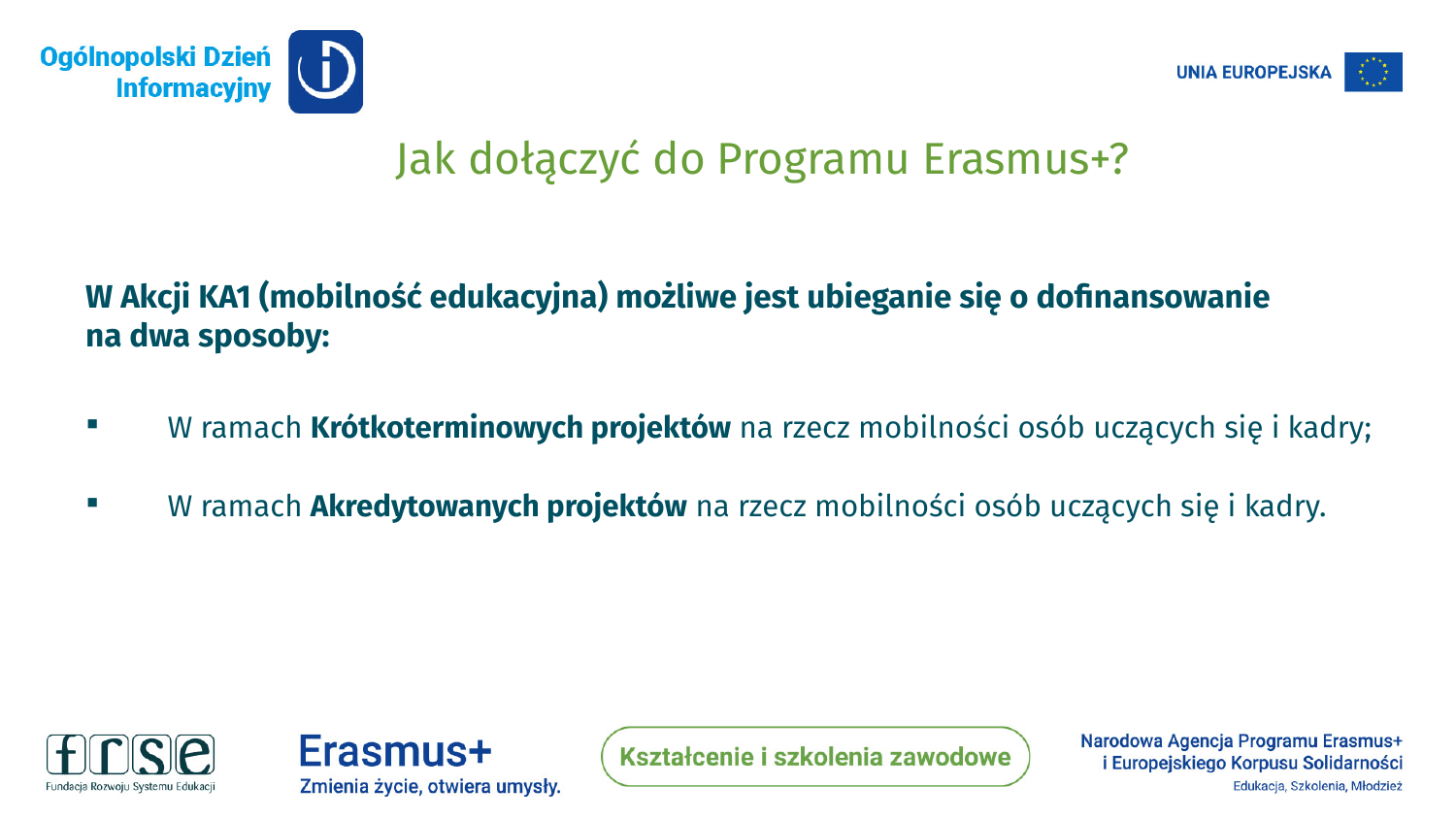

Jak dołączyć do Programu Erasmus+?

W Akcji KA1 (mobilność edukacyjna) możliwe jest ubieganie się o dofinansowanie
na dwa sposoby:

W ramach Krótkoterminowych projektów na rzecz mobilności osób uczących się i kadry;
W ramach Akredytowanych projektów na rzecz mobilności osób uczących się i kadry.